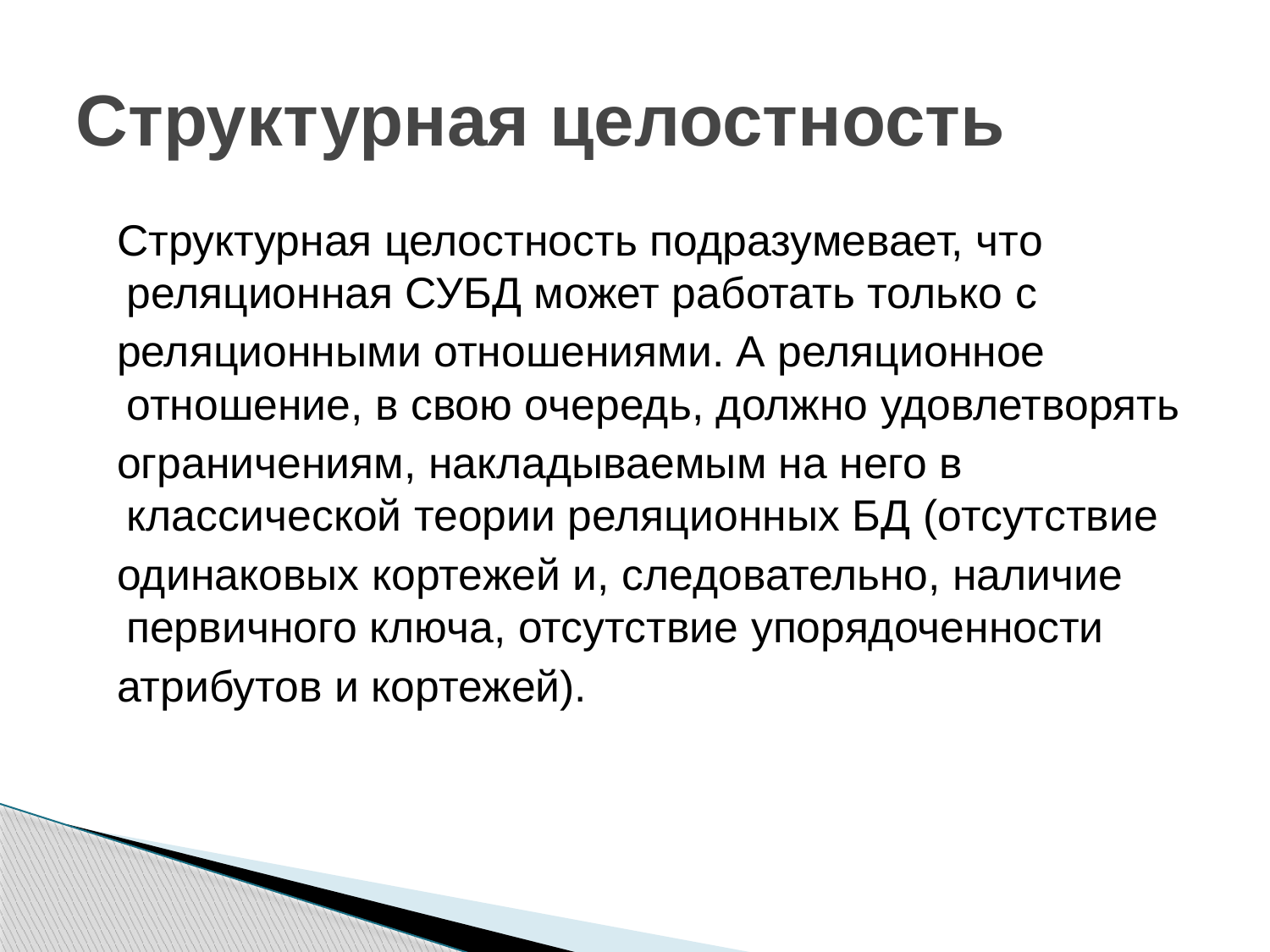

# Структурная целостность
Структурная целостность подразумевает, что реляционная СУБД может работать только с
реляционными отношениями. А реляционное отношение, в свою очередь, должно удовлетворять
ограничениям, накладываемым на него в классической теории реляционных БД (отсутствие
одинаковых кортежей и, следовательно, наличие первичного ключа, отсутствие упорядоченности
атрибутов и кортежей).